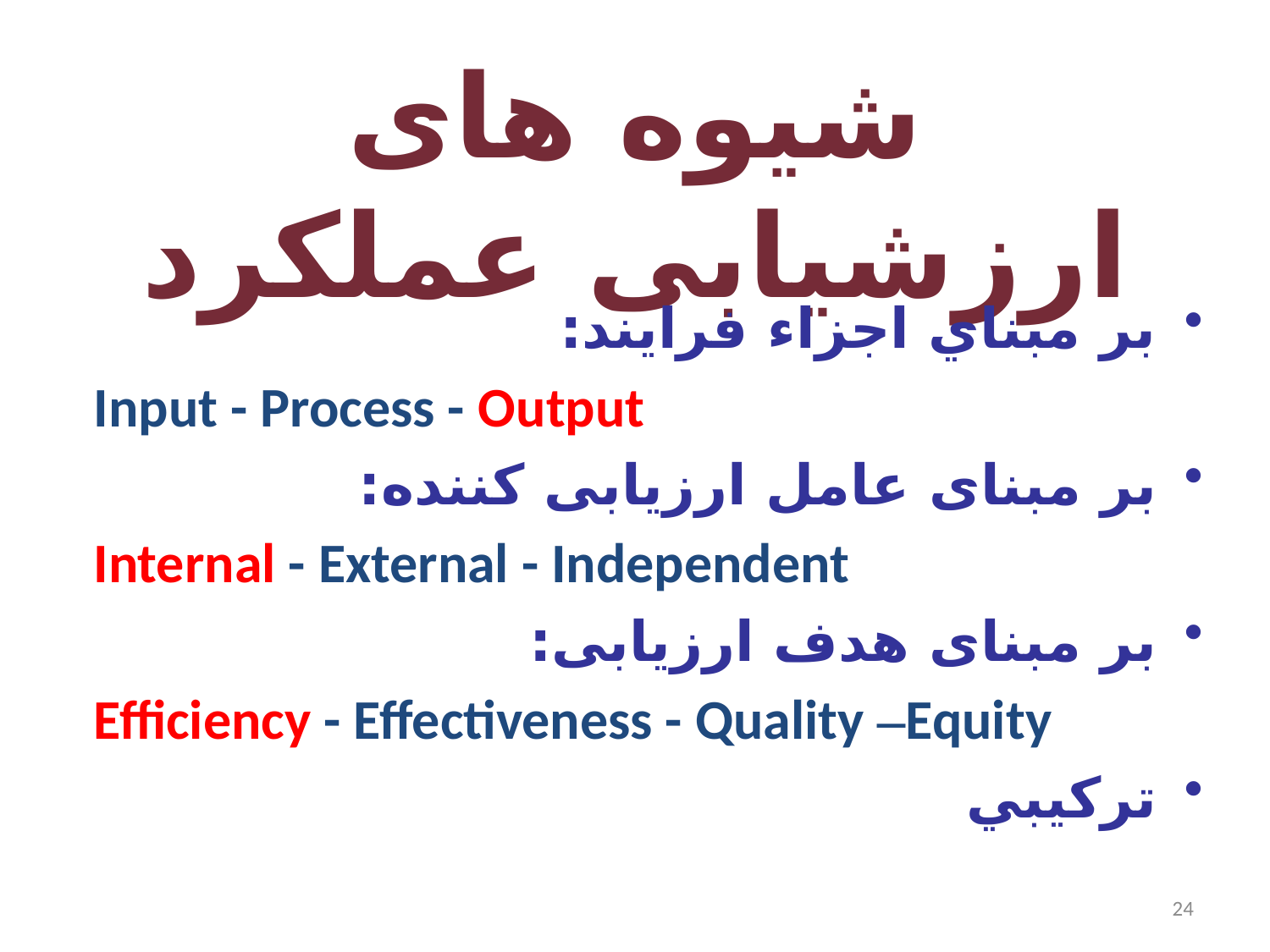

# شيوه های ارزشيابی عملكرد
بر مبناي اجزاء فرايند:
 Input - Process - Output
بر مبنای عامل ارزيابی كننده:
 Internal - External - Independent
بر مبنای هدف ارزيابی:
 Efficiency - Effectiveness - Quality –Equity
تركيبي
24